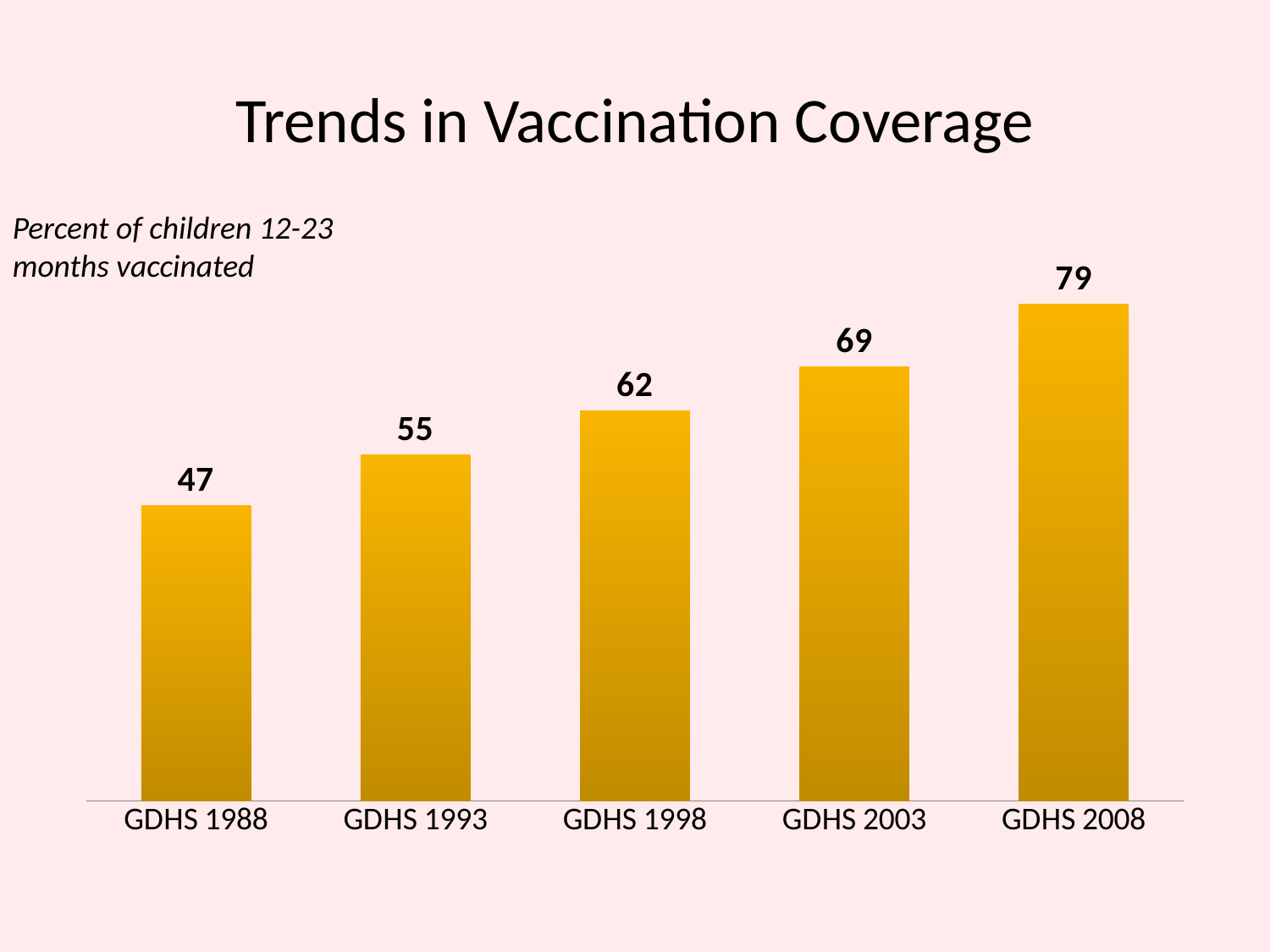

# Trends in Vaccination Coverage
Percent of children 12-23 months vaccinated

### Chart

| Category | Series 1 |
|---|---|
| GDHS 1988 | 47.0 |
| GDHS 1993 | 55.0 |
| GDHS 1998 | 62.0 |
| GDHS 2003 | 69.0 |
| GDHS 2008 | 79.0 |